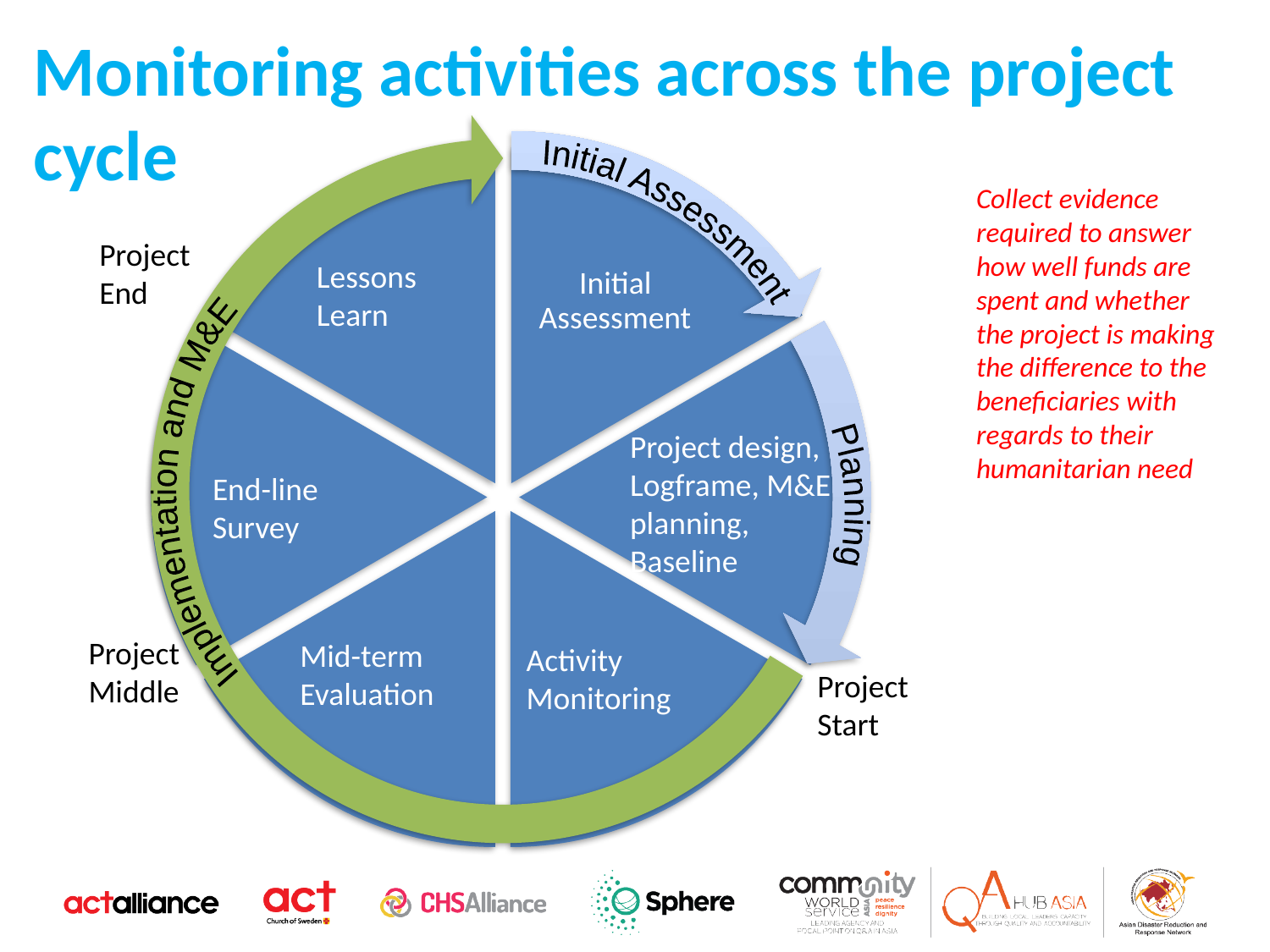

Monitoring activities across the project cycle

Initial Assessment

Initial Assessment
Lessons Learn
Implementation and M&E
Planning
Project design, Logframe, M&E planning, Baseline
End-line Survey
Mid-term Evaluation
Activity Monitoring
Project End
Project Middle
Project Start
Collect evidence required to answer how well funds are spent and whether the project is making the difference to the beneficiaries with regards to their humanitarian need